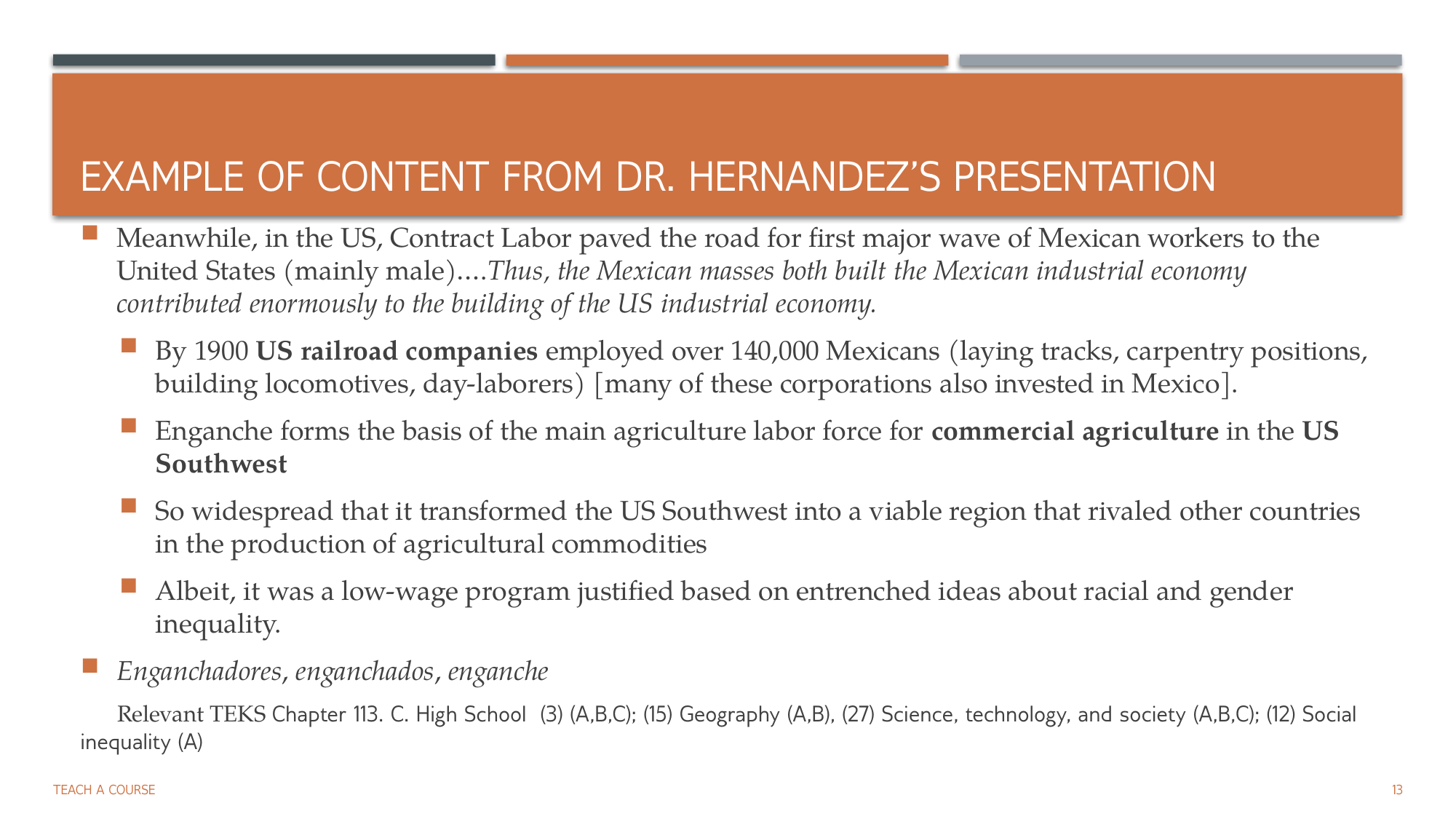

# Example of content from Dr. Hernandez’s presentation
Meanwhile, in the US, Contract Labor paved the road for first major wave of Mexican workers to the United States (mainly male)….Thus, the Mexican masses both built the Mexican industrial economy contributed enormously to the building of the US industrial economy.
By 1900 US railroad companies employed over 140,000 Mexicans (laying tracks, carpentry positions, building locomotives, day-laborers) [many of these corporations also invested in Mexico].
Enganche forms the basis of the main agriculture labor force for commercial agriculture in the US Southwest
So widespread that it transformed the US Southwest into a viable region that rivaled other countries in the production of agricultural commodities
Albeit, it was a low-wage program justified based on entrenched ideas about racial and gender inequality.
Enganchadores, enganchados, enganche
       Relevant TEKS Chapter 113. C. High School  (3) (A,B,C); (15) Geography (A,B), (27) Science, technology, and society (A,B,C); (12) Social inequality (A)

Teach a Course
13